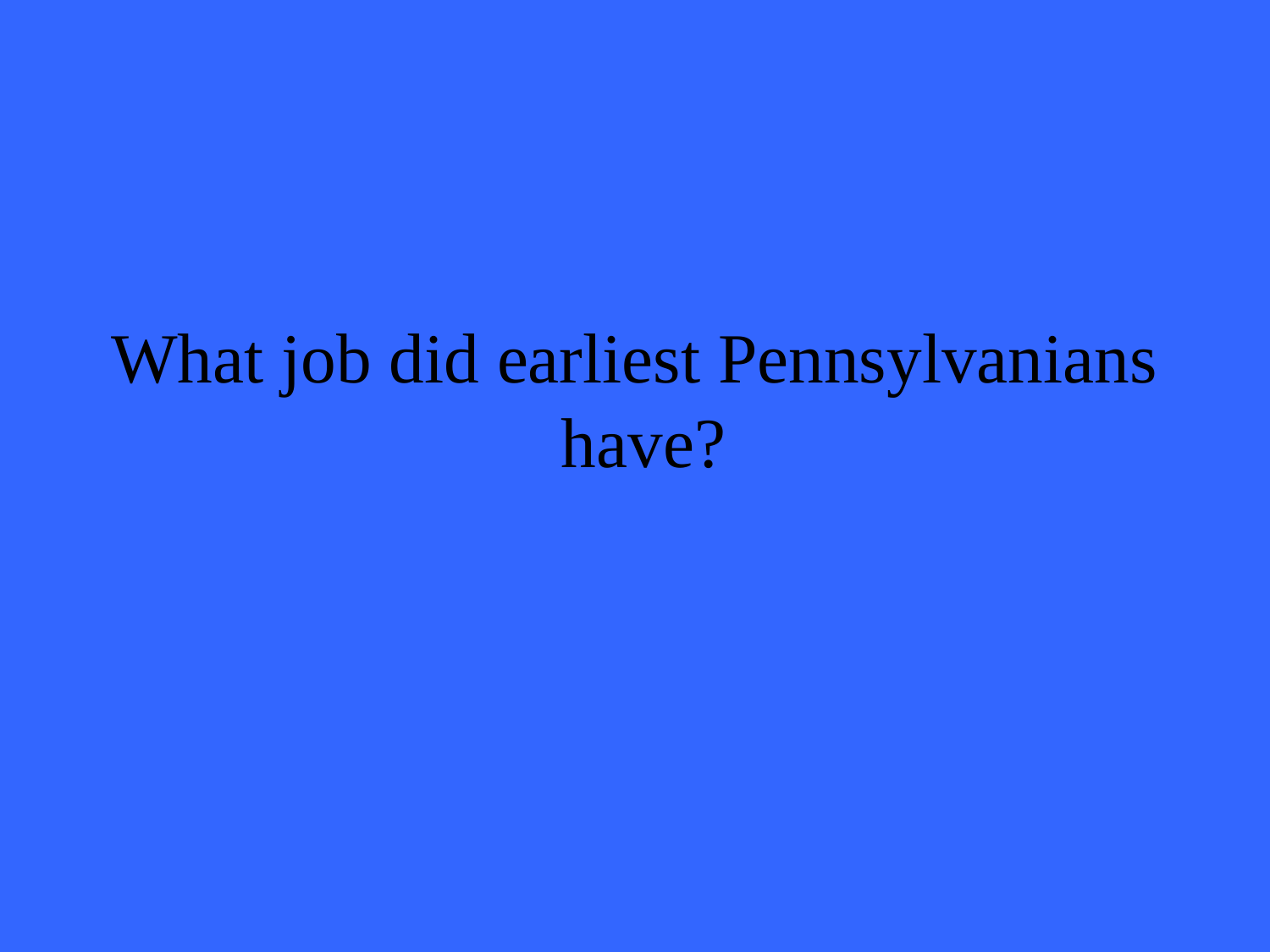

# What job did earliest Pennsylvanians  have?